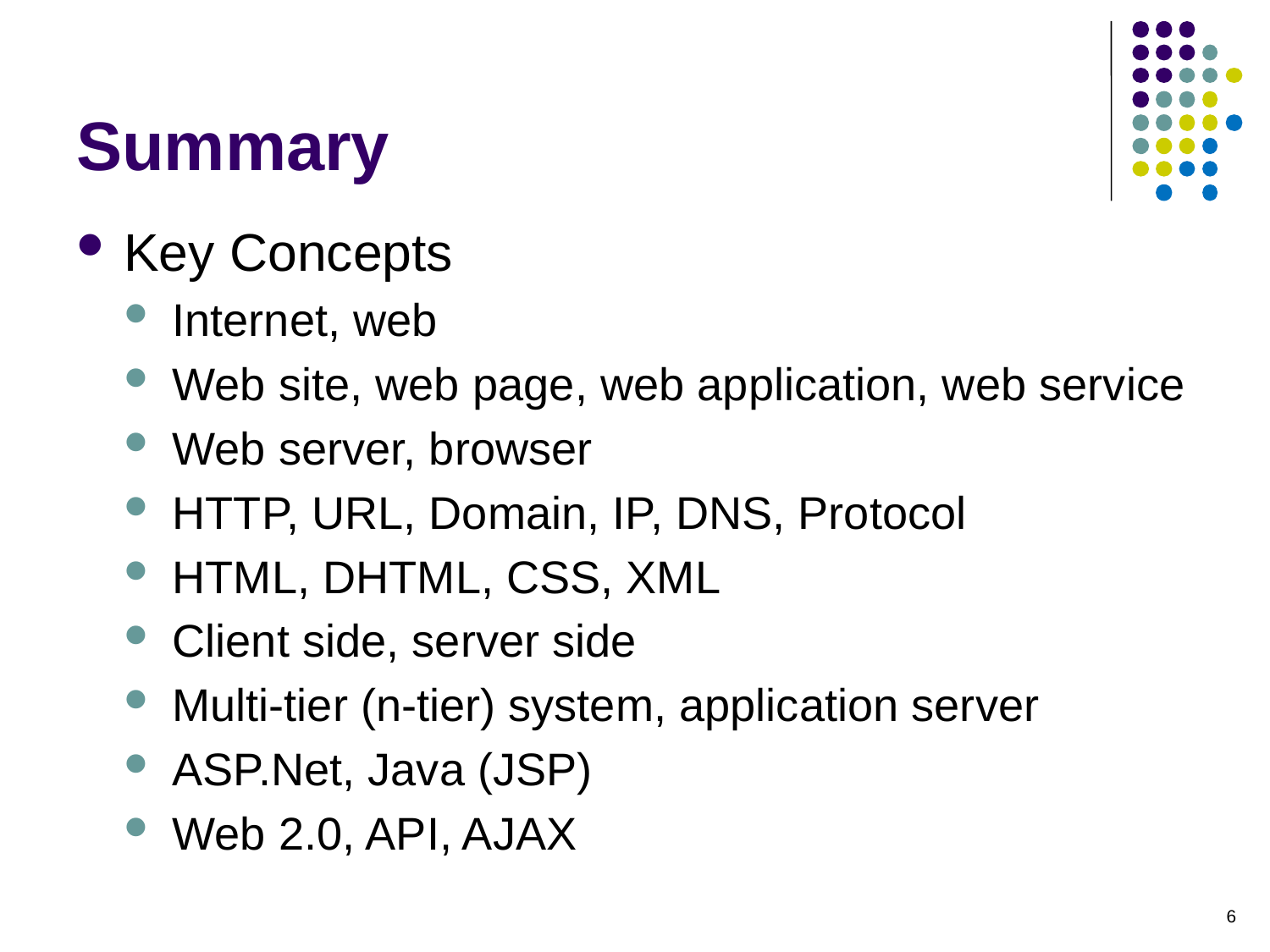

# Summary
Key Concepts
Internet, web
Web site, web page, web application, web service
Web server, browser
HTTP, URL, Domain, IP, DNS, Protocol
HTML, DHTML, CSS, XML
Client side, server side
Multi-tier (n-tier) system, application server
ASP.Net, Java (JSP)
Web 2.0, API, AJAX
6